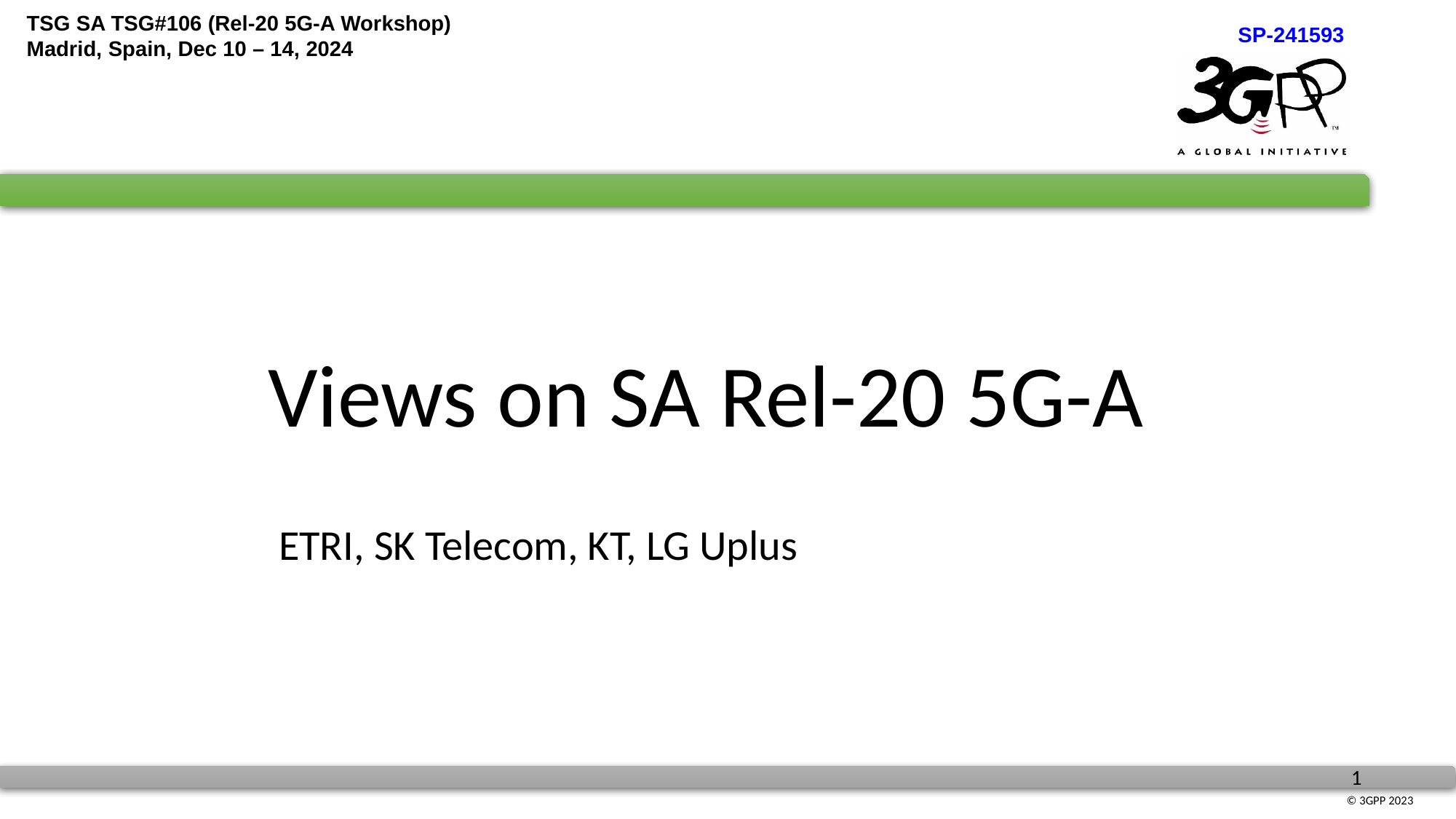

# Views on SA Rel-20 5G-A

ETRI, SK Telecom, KT, LG Uplus